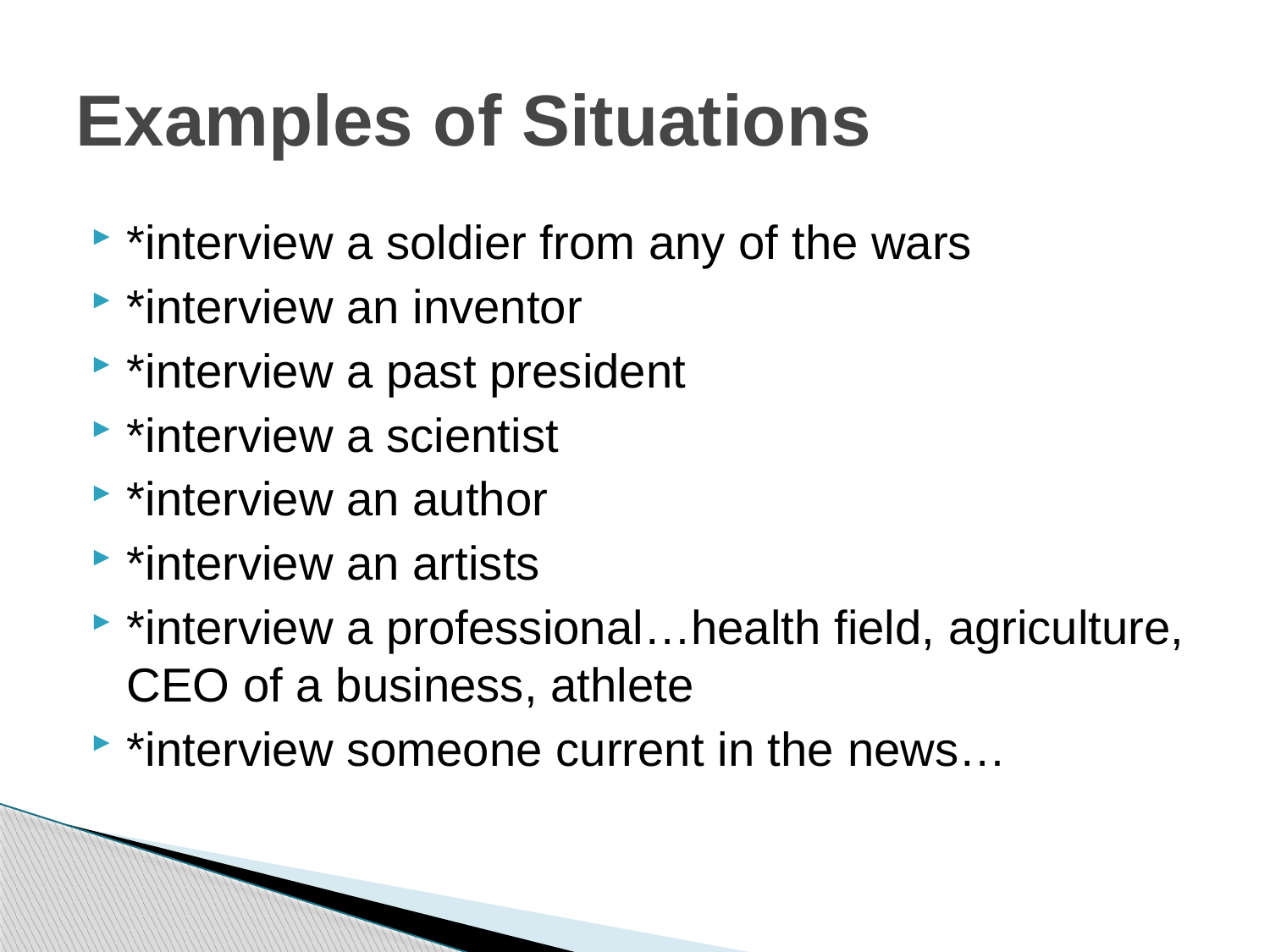

# Examples of Situations
*interview a soldier from any of the wars
*interview an inventor
*interview a past president
*interview a scientist
*interview an author
*interview an artists
*interview a professional…health field, agriculture, CEO of a business, athlete
*interview someone current in the news…